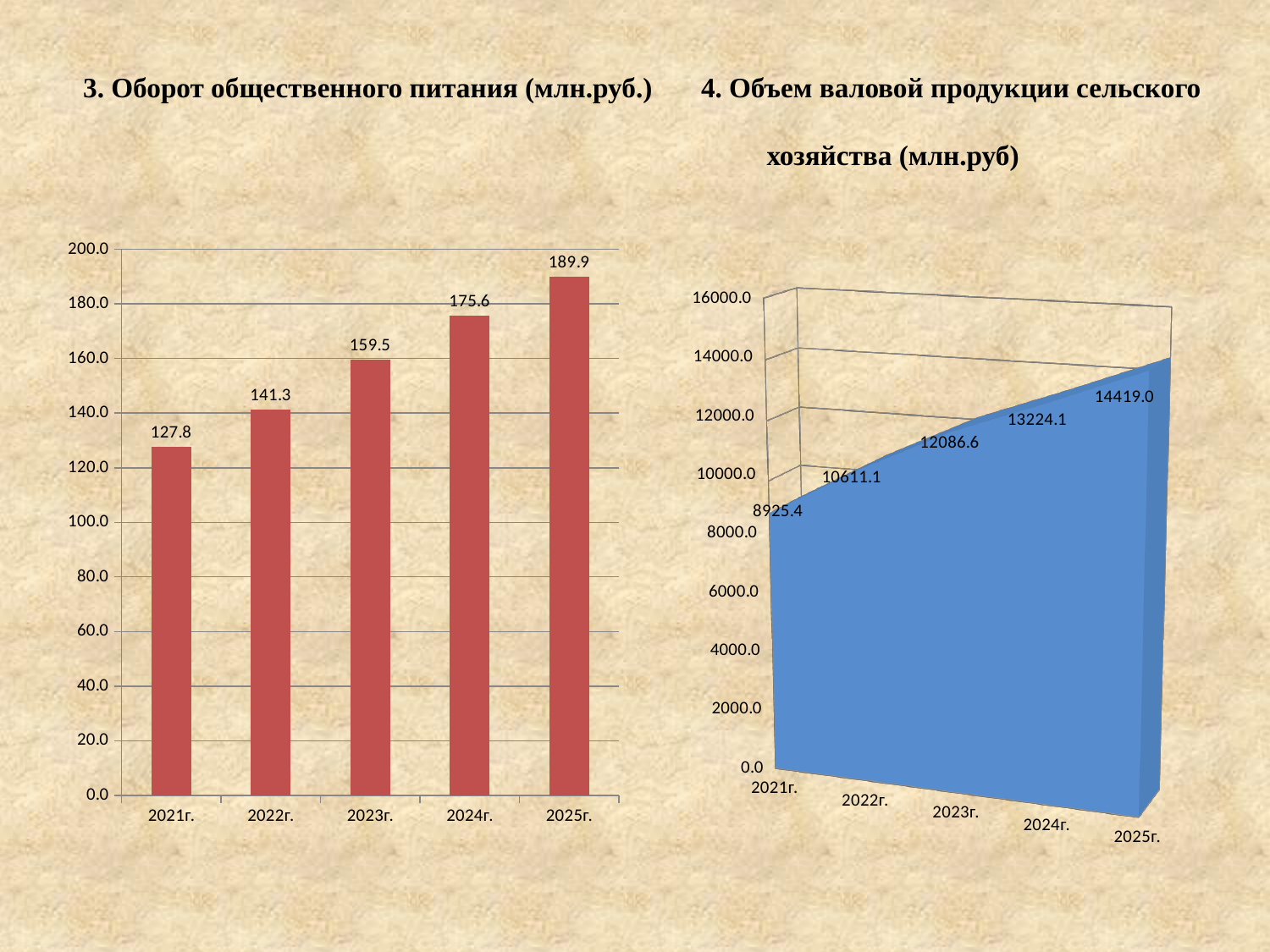

3. Оборот общественного питания (млн.руб.)       4. Объем валовой продукции сельского
                                                                                                   хозяйства (млн.руб)

### Chart

| Category |  |
|---|---|
| 2021г. | 127.8 |
| 2022г. | 141.3 |
| 2023г. | 159.5 |
| 2024г. | 175.6 |
| 2025г. | 189.9 |

[unsupported chart]